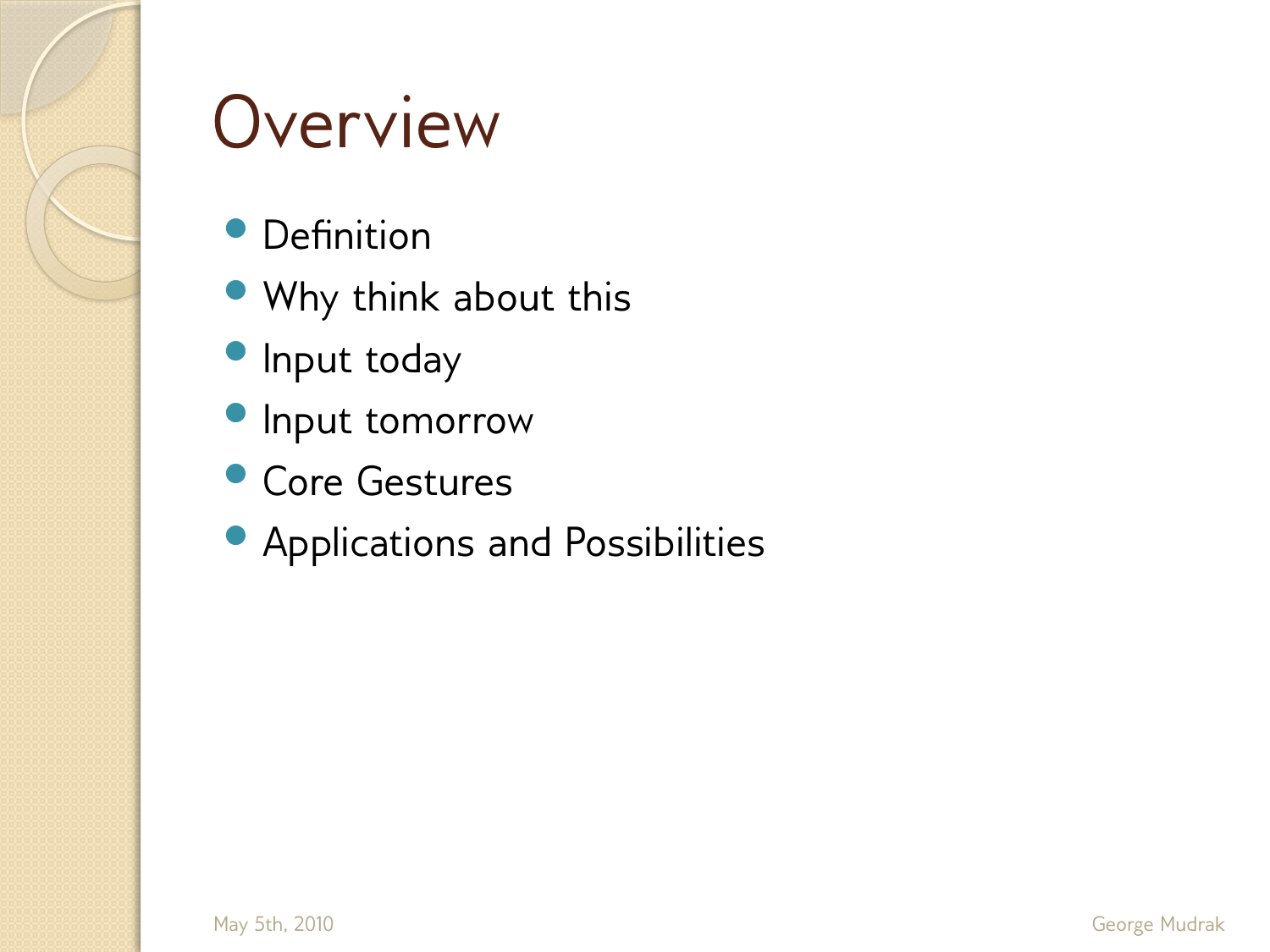

# Overview
Definition
Why think about this
Input today
Input tomorrow
Core Gestures
Applications and Possibilities

May 5th, 2010
George Mudrak